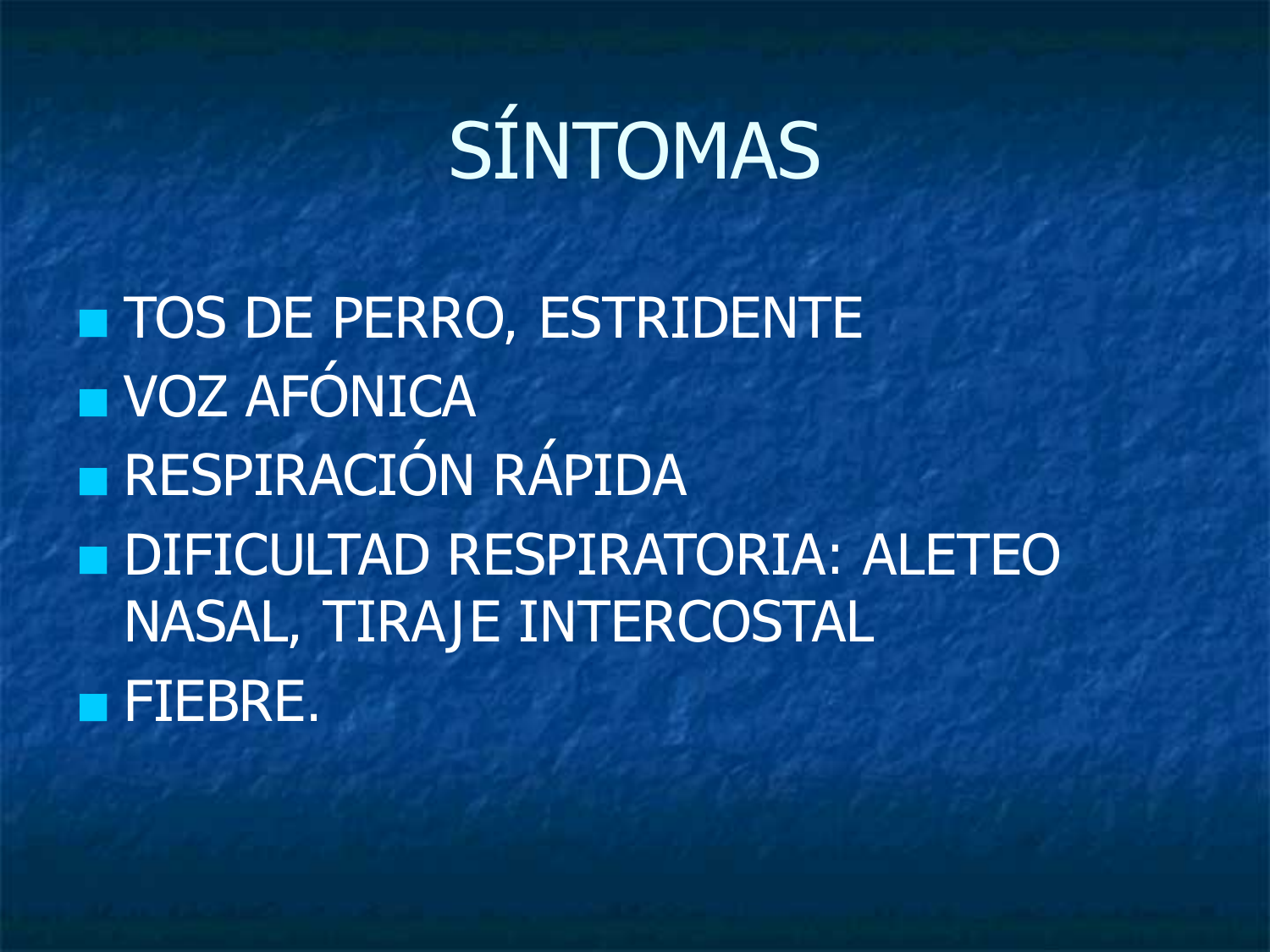

# SÍNTOMAS
TOS DE PERRO, ESTRIDENTE
VOZ AFÓNICA
RESPIRACIÓN RÁPIDA
DIFICULTAD RESPIRATORIA: ALETEO NASAL, TIRAJE INTERCOSTAL
FIEBRE.